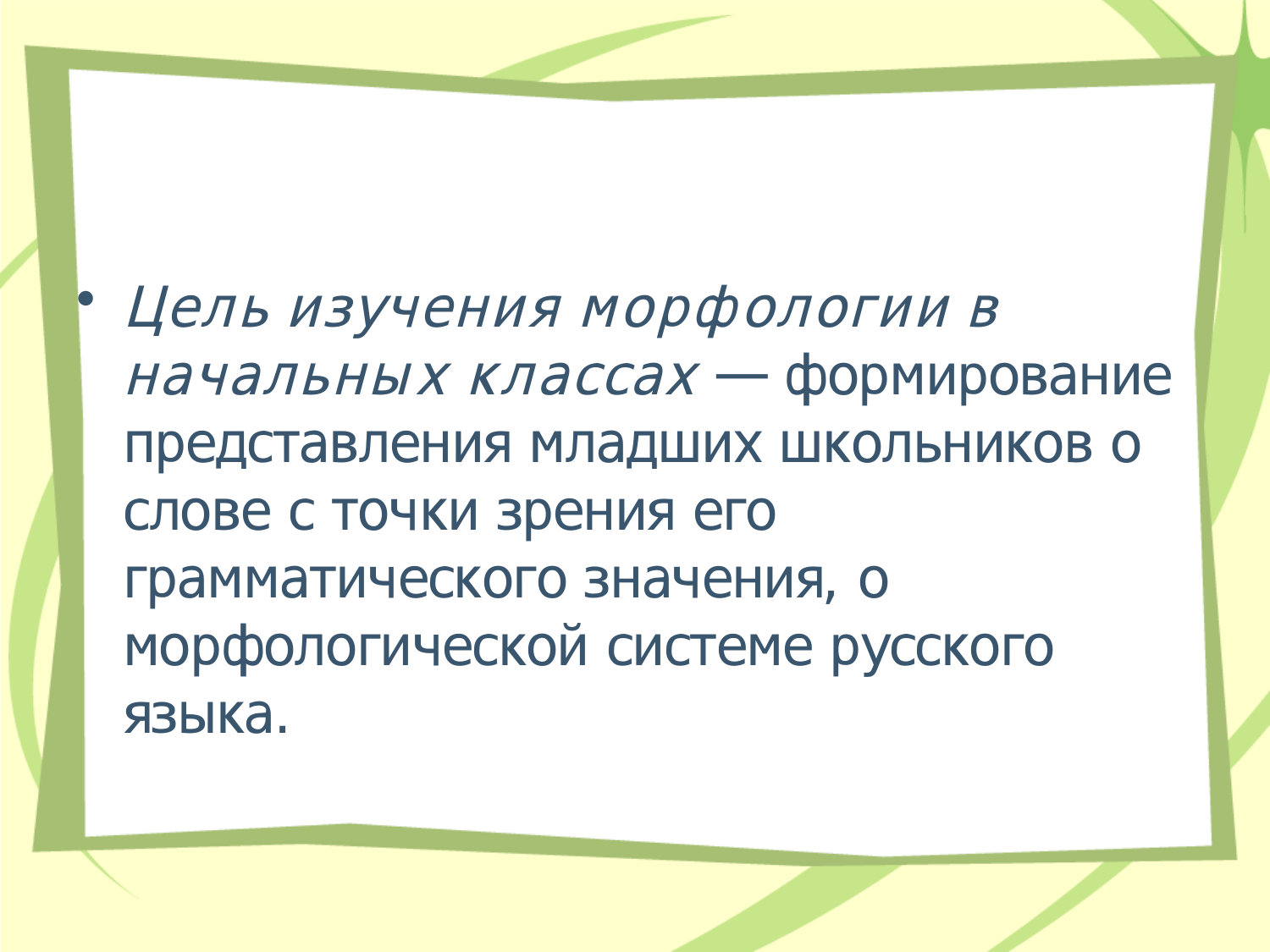

#
Цель изучения морфологии в начальных классах — формирование представления младших школьников о слове с точки зрения его грамматического значения, о морфологической системе русского языка.